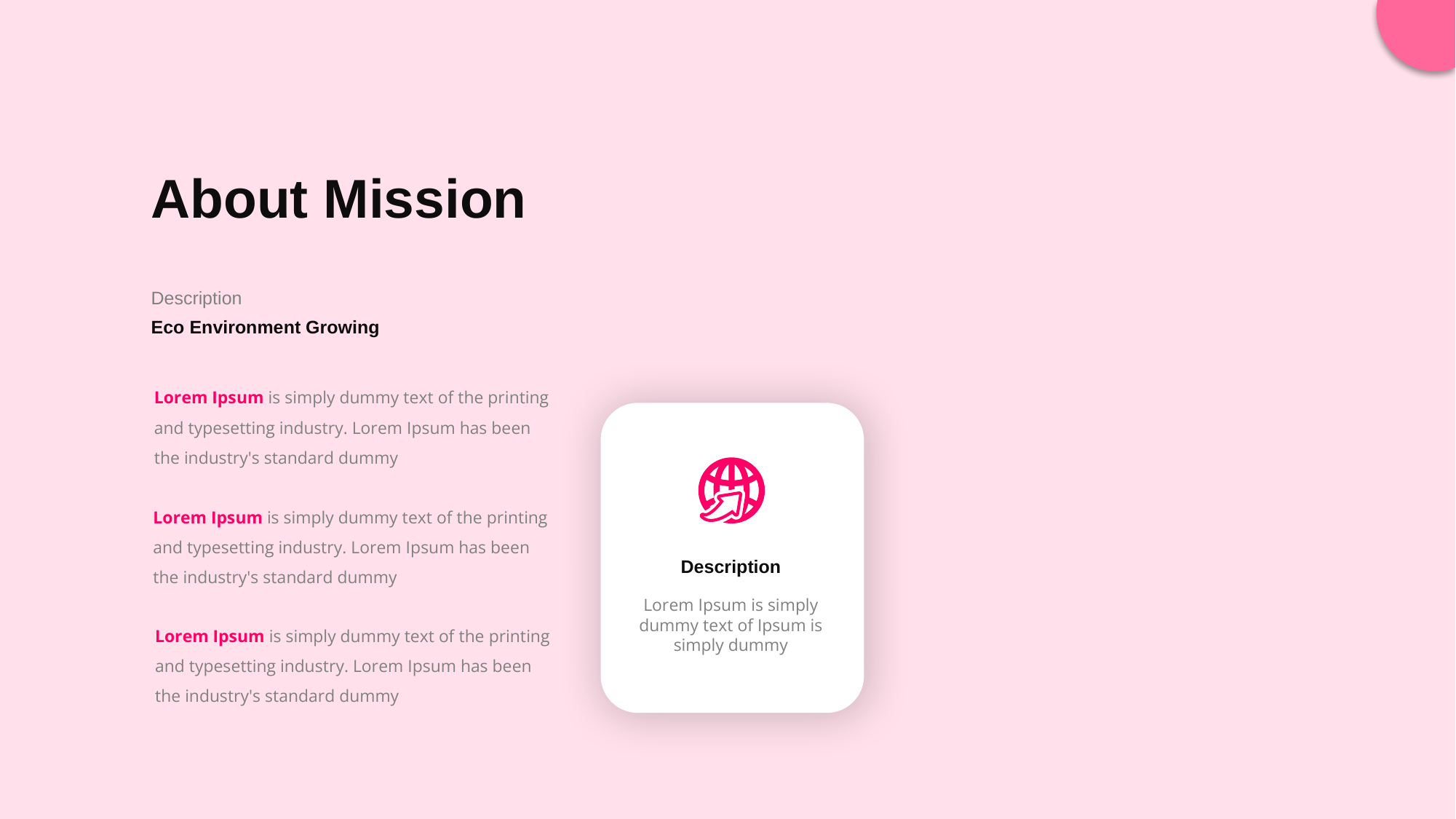

About Mission

Description
Eco Environment Growing
Lorem Ipsum is simply dummy text of the printing and typesetting industry. Lorem Ipsum has been the industry's standard dummy
c

Lorem Ipsum is simply dummy text of the printing and typesetting industry. Lorem Ipsum has been the industry's standard dummy
Description
Lorem Ipsum is simply dummy text of Ipsum is simply dummy
Lorem Ipsum is simply dummy text of the printing and typesetting industry. Lorem Ipsum has been the industry's standard dummy